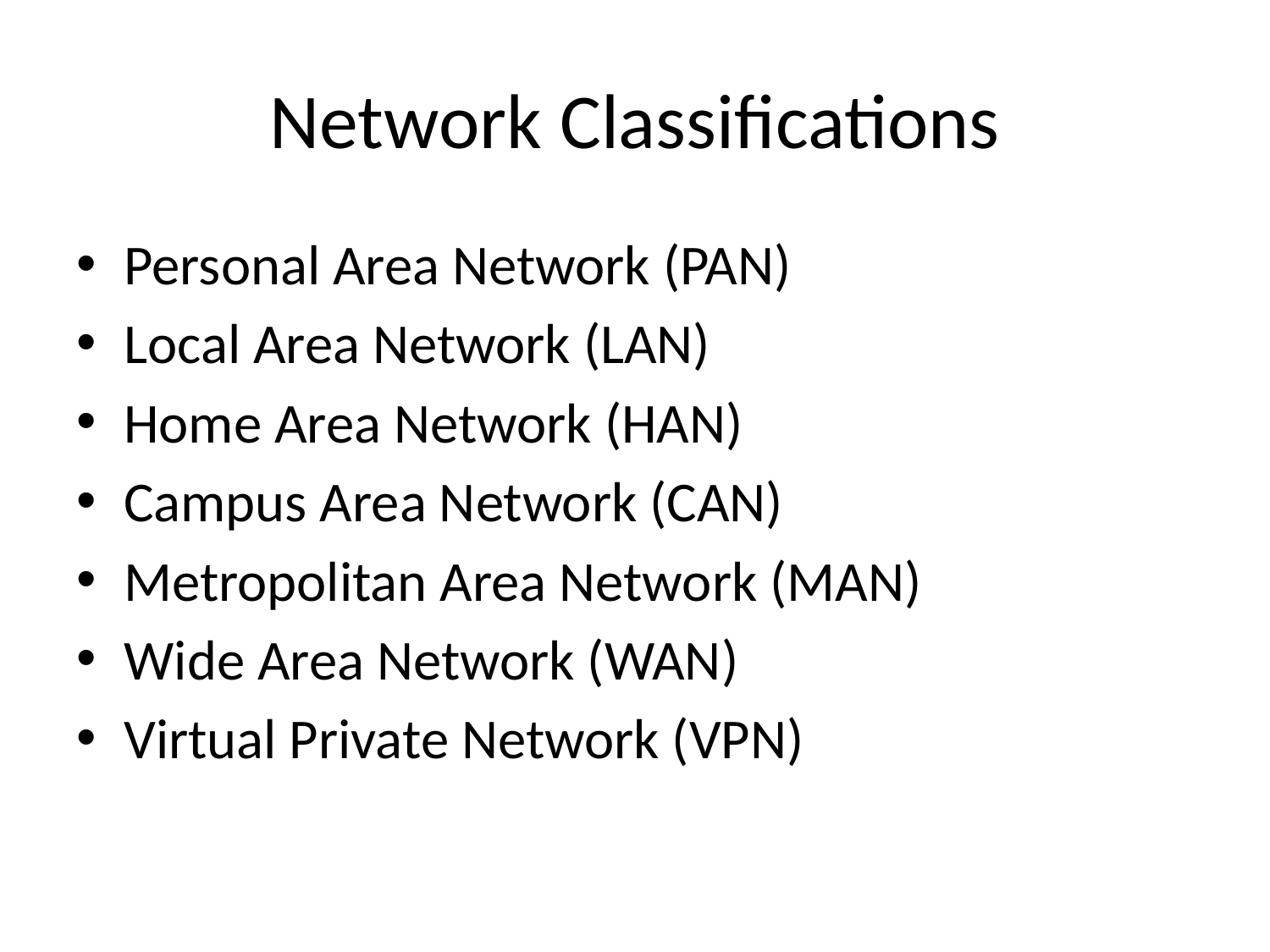

# Network Classifications
Personal Area Network (PAN)
Local Area Network (LAN)
Home Area Network (HAN)
Campus Area Network (CAN)
Metropolitan Area Network (MAN)
Wide Area Network (WAN)
Virtual Private Network (VPN)